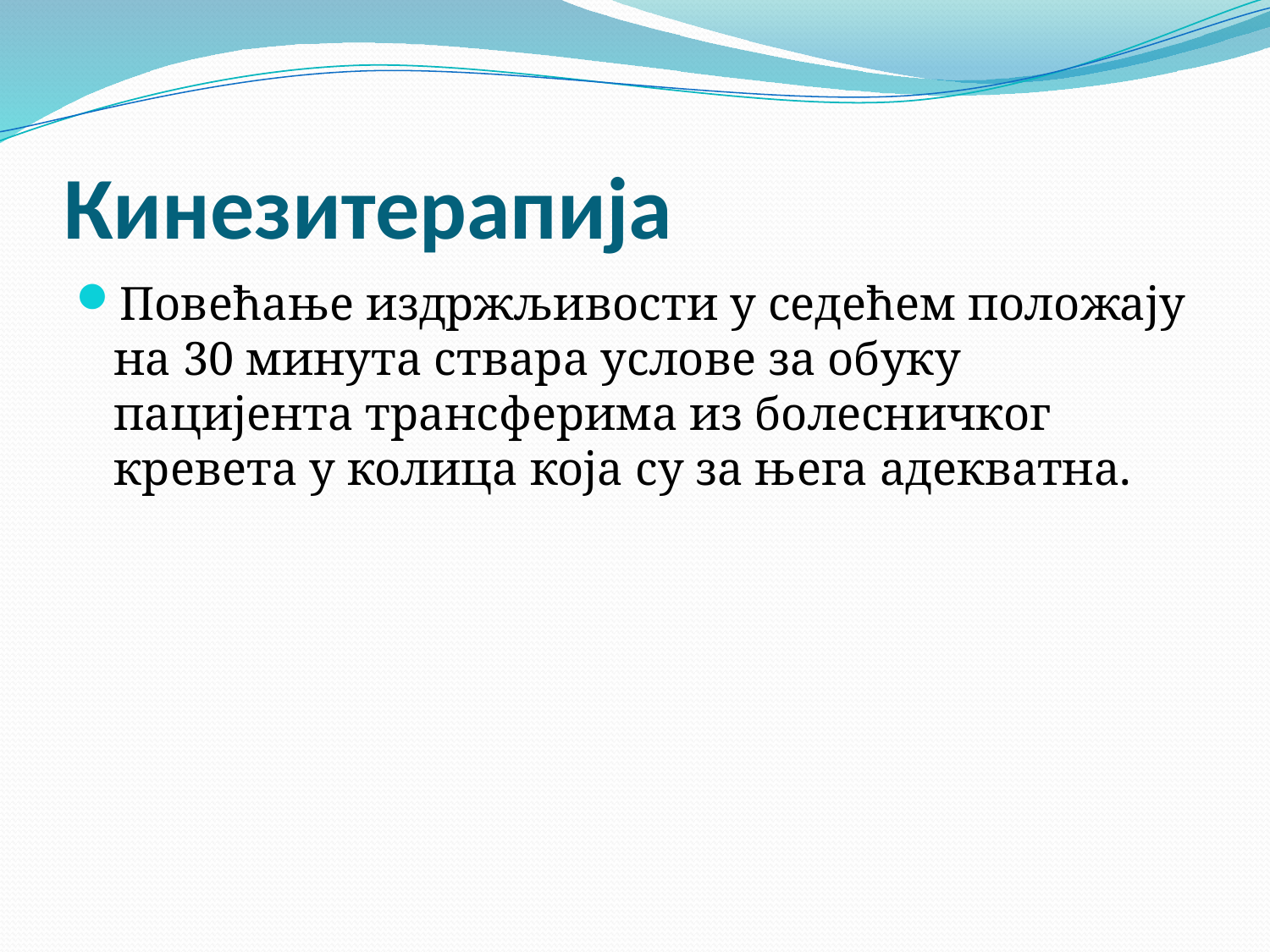

# Кинезитерапија
Повећање издржљивости у седећем положају на 30 минута ствара услове за обуку пацијента трансферима из болесничког кревета у колица која су за њега адекватна.